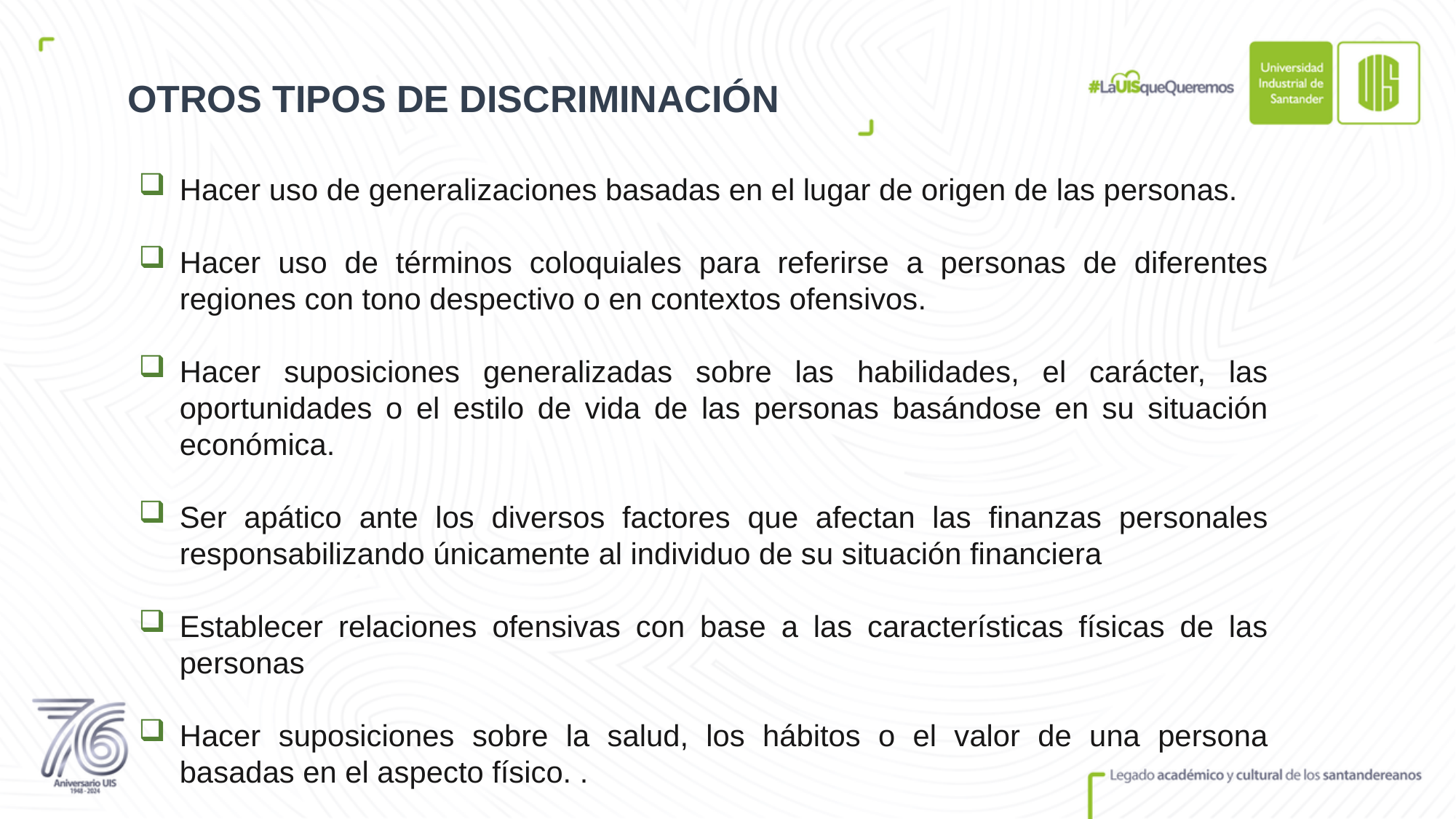

OTROS TIPOS DE DISCRIMINACIÓN

Hacer uso de generalizaciones basadas en el lugar de origen de las personas.

Hacer uso de términos coloquiales para referirse a personas de diferentes regiones con tono despectivo o en contextos ofensivos.

Hacer suposiciones generalizadas sobre las habilidades, el carácter, las oportunidades o el estilo de vida de las personas basándose en su situación económica.

Ser apático ante los diversos factores que afectan las finanzas personales responsabilizando únicamente al individuo de su situación financiera

Establecer relaciones ofensivas con base a las características físicas de las personas

Hacer suposiciones sobre la salud, los hábitos o el valor de una persona basadas en el aspecto físico. .